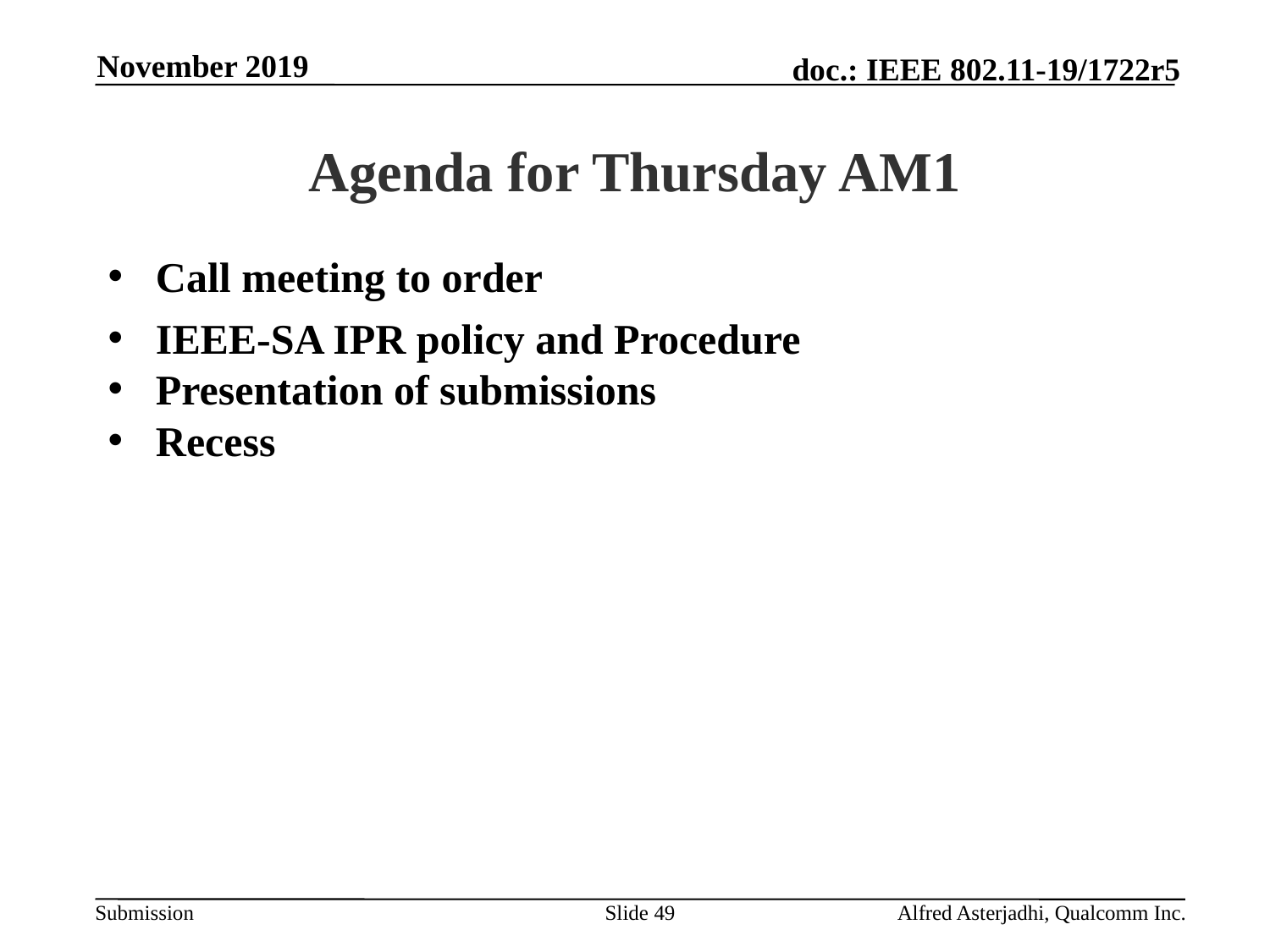

November 2019
# Agenda for Thursday AM1
Call meeting to order
IEEE-SA IPR policy and Procedure
Presentation of submissions
Recess

Slide 49
Alfred Asterjadhi, Qualcomm Inc.